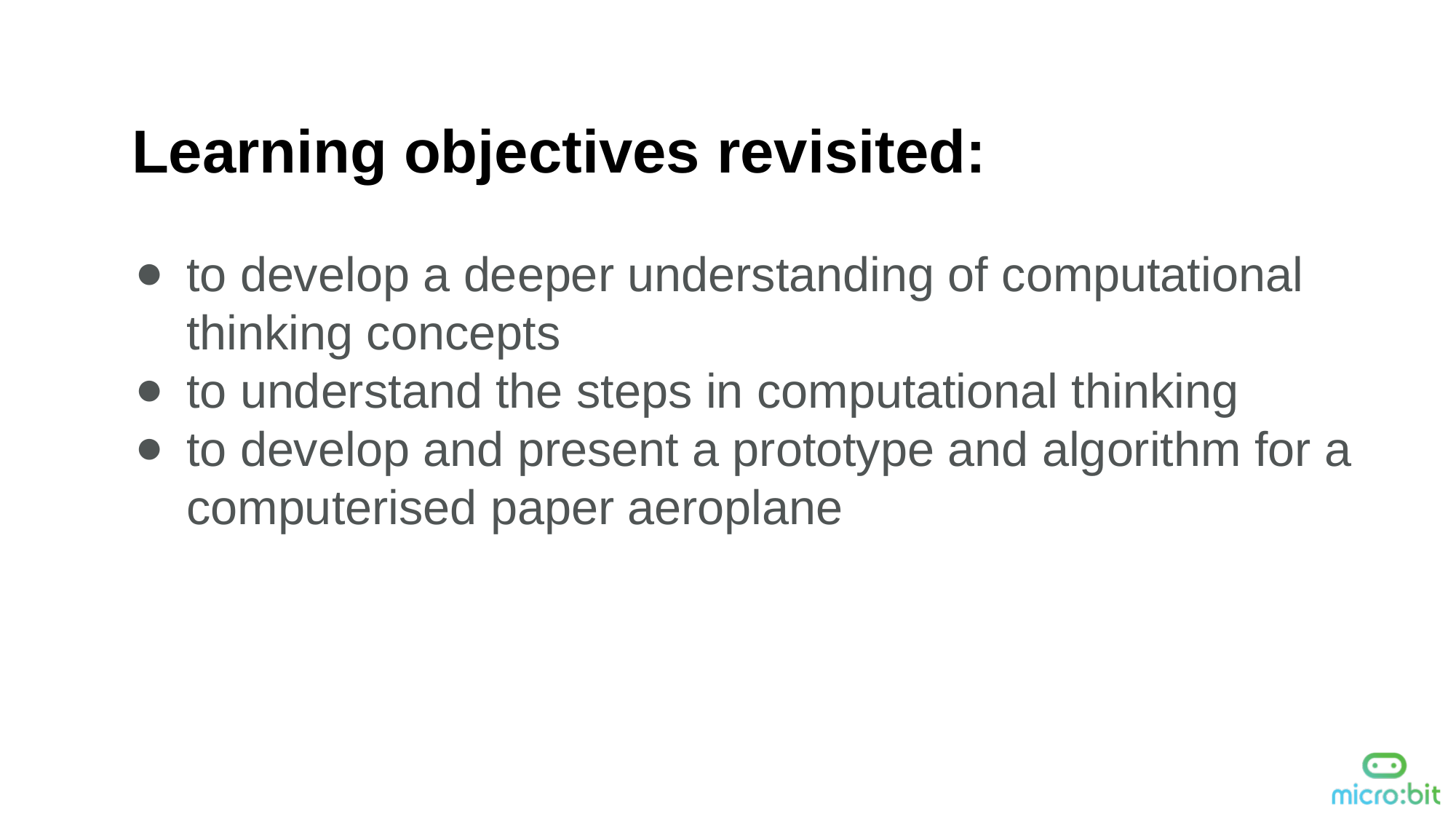

Learning objectives revisited:

to develop a deeper understanding of computational thinking concepts
to understand the steps in computational thinking
to develop and present a prototype and algorithm for a computerised paper aeroplane